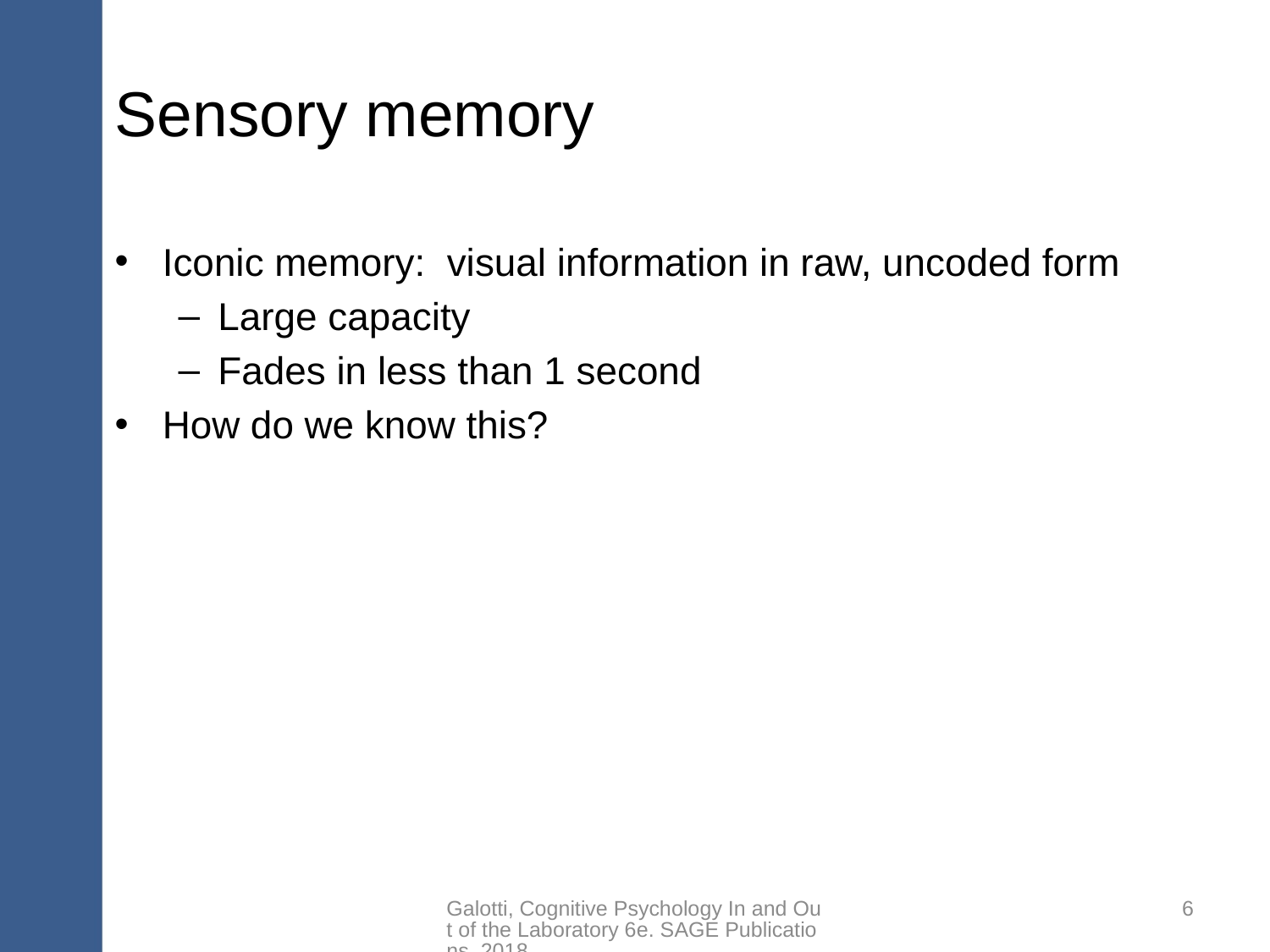

# Sensory memory
Iconic memory:  visual information in raw, uncoded form
Large capacity
Fades in less than 1 second
How do we know this?
Galotti, Cognitive Psychology In and Out of the Laboratory 6e. SAGE Publications, 2018.
6